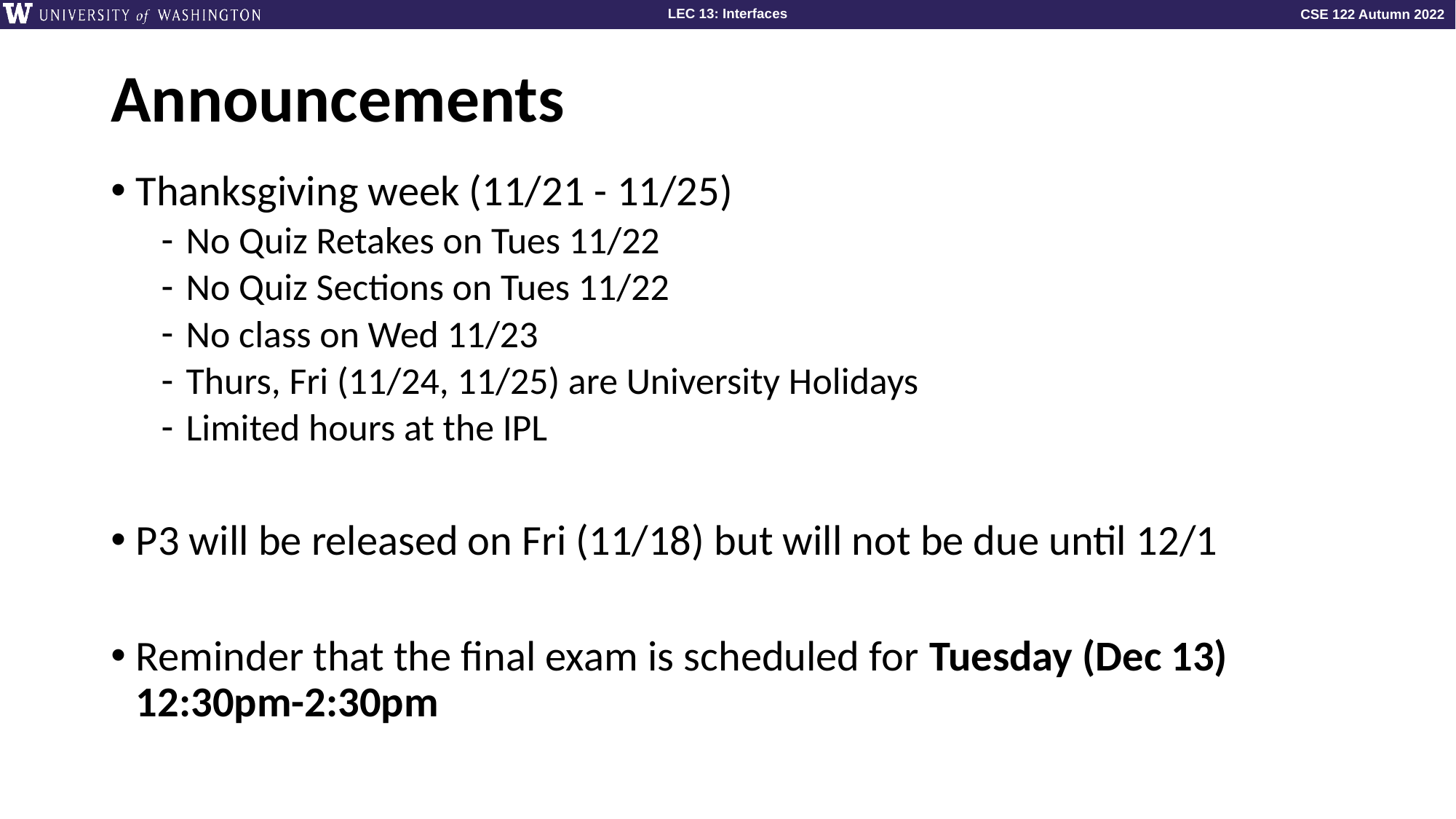

# Announcements
Thanksgiving week (11/21 - 11/25)
No Quiz Retakes on Tues 11/22
No Quiz Sections on Tues 11/22
No class on Wed 11/23
Thurs, Fri (11/24, 11/25) are University Holidays
Limited hours at the IPL

P3 will be released on Fri (11/18) but will not be due until 12/1

Reminder that the final exam is scheduled for Tuesday (Dec 13) 12:30pm-2:30pm